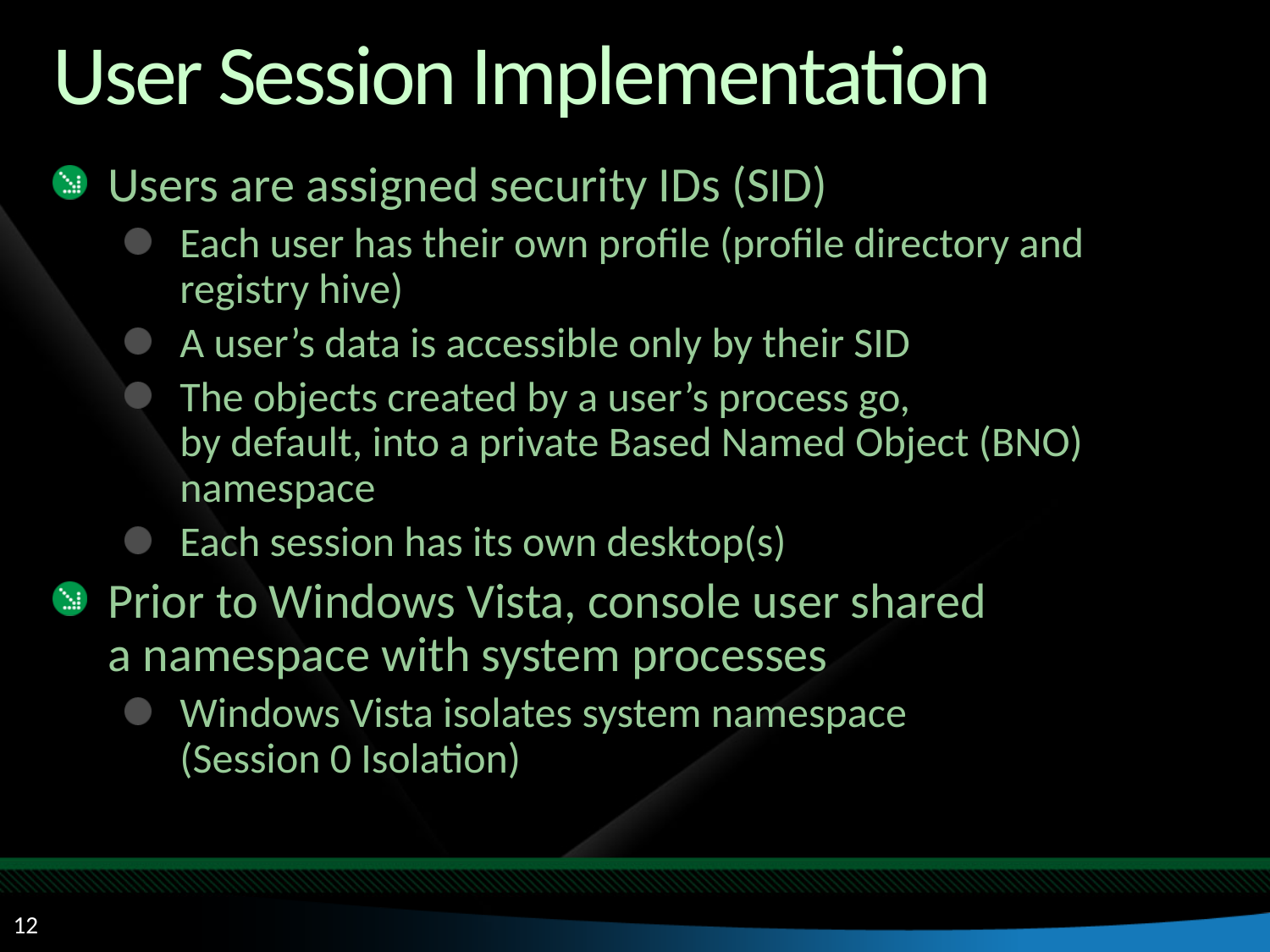

# User Session Implementation
Users are assigned security IDs (SID)
Each user has their own profile (profile directory and registry hive)
A user’s data is accessible only by their SID
The objects created by a user’s process go,
by default, into a private Based Named Object (BNO) namespace
Each session has its own desktop(s)
Prior to Windows Vista, console user shared
a namespace with system processes
Windows Vista isolates system namespace
(Session 0 Isolation)